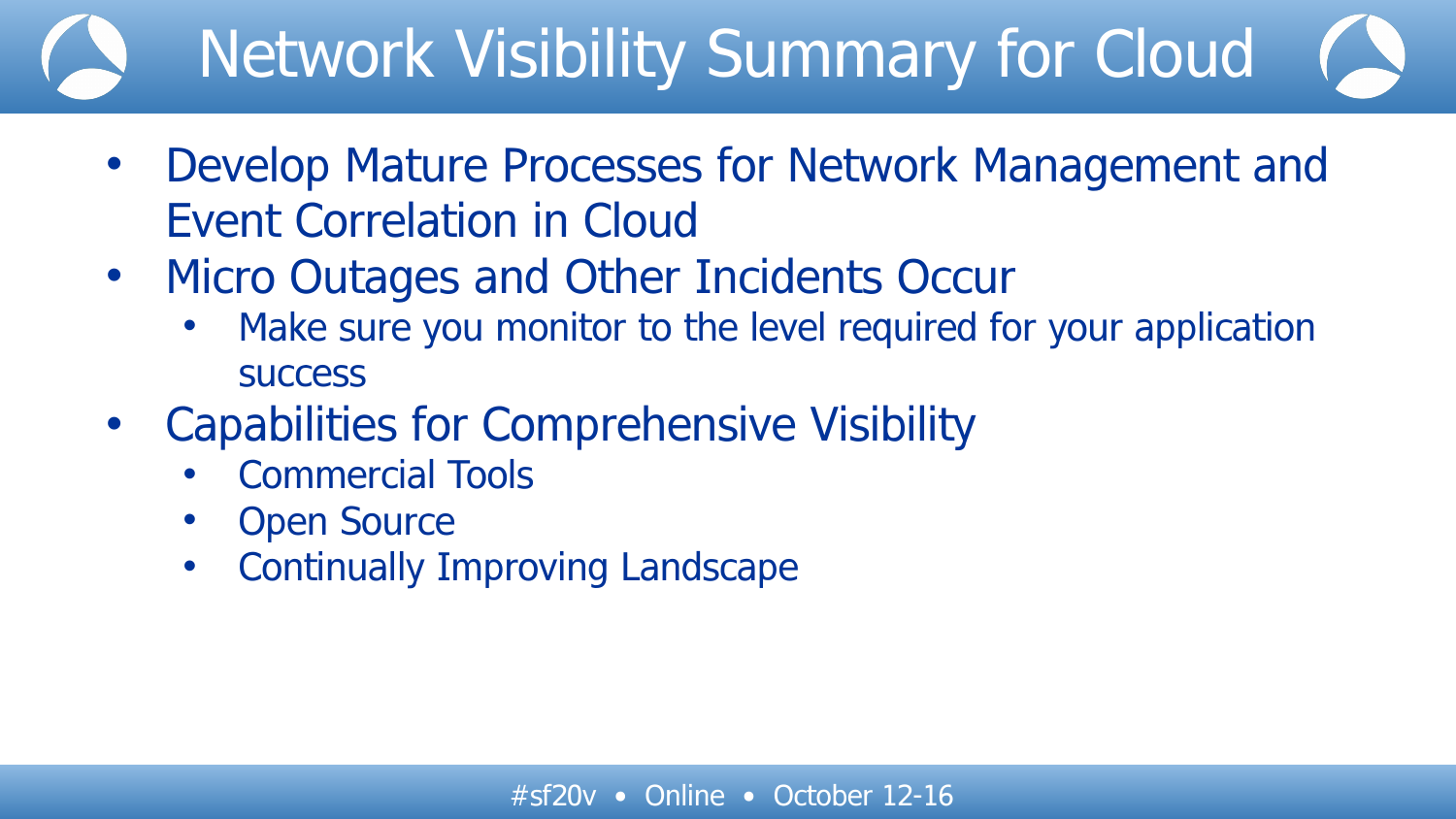

# Network Visibility Summary for Cloud
Develop Mature Processes for Network Management and Event Correlation in Cloud
Micro Outages and Other Incidents Occur
Make sure you monitor to the level required for your application success
Capabilities for Comprehensive Visibility
Commercial Tools
Open Source
Continually Improving Landscape